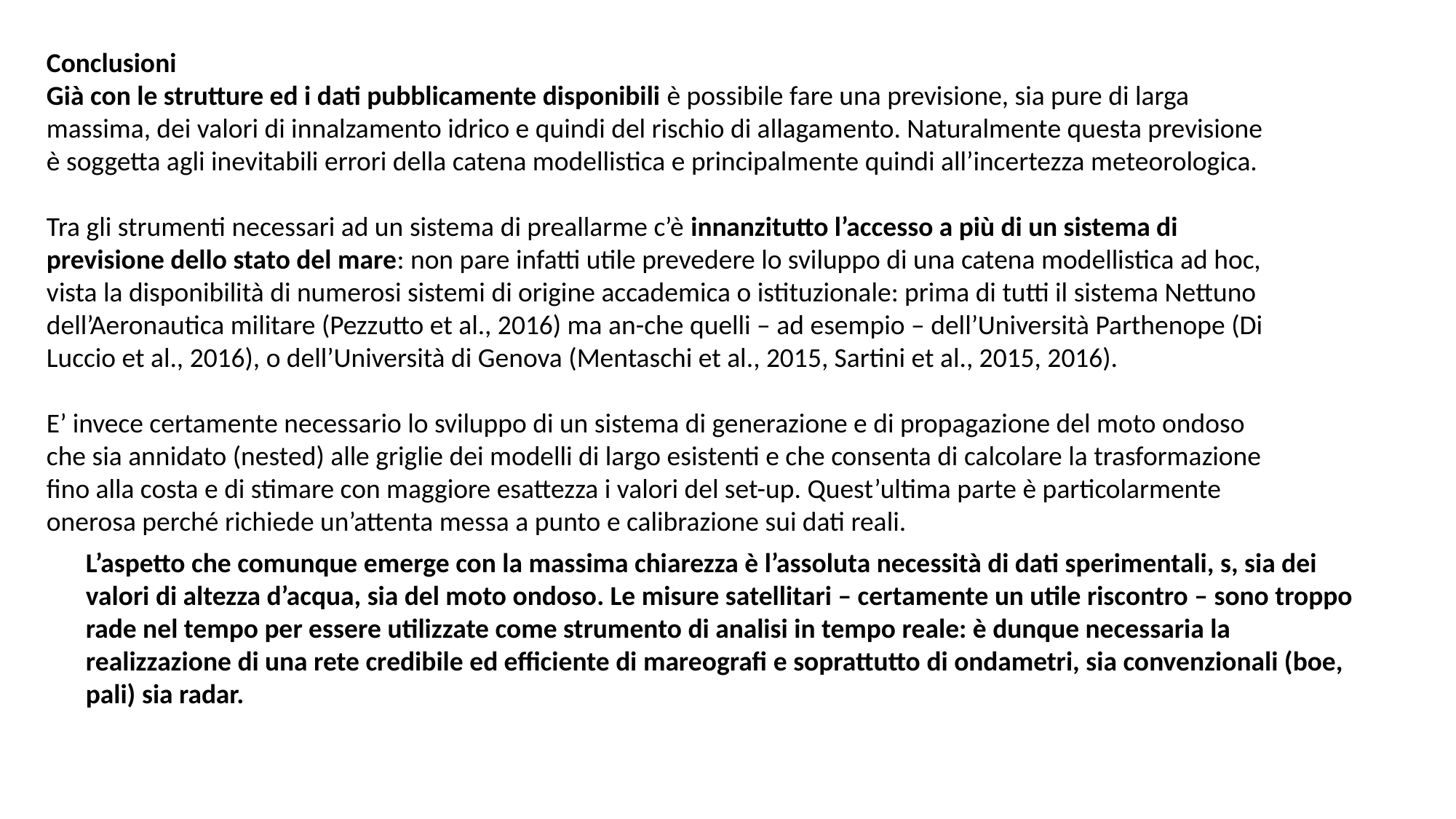

Conclusioni
Già con le strutture ed i dati pubblicamente disponibili è possibile fare una previsione, sia pure di larga massima, dei valori di innalzamento idrico e quindi del rischio di allagamento. Naturalmente questa previsione è soggetta agli inevitabili errori della catena modellistica e principalmente quindi all’incertezza meteorologica.

Tra gli strumenti necessari ad un sistema di preallarme c’è innanzitutto l’accesso a più di un sistema di previsione dello stato del mare: non pare infatti utile prevedere lo sviluppo di una catena modellistica ad hoc, vista la disponibilità di numerosi sistemi di origine accademica o istituzionale: prima di tutti il sistema Nettuno dell’Aeronautica militare (Pezzutto et al., 2016) ma an-che quelli – ad esempio – dell’Università Parthenope (Di Luccio et al., 2016), o dell’Università di Genova (Mentaschi et al., 2015, Sartini et al., 2015, 2016).

E’ invece certamente necessario lo sviluppo di un sistema di generazione e di propagazione del moto ondoso che sia annidato (nested) alle griglie dei modelli di largo esistenti e che consenta di calcolare la trasformazione fino alla costa e di stimare con maggiore esattezza i valori del set-up. Quest’ultima parte è particolarmente onerosa perché richiede un’attenta messa a punto e calibrazione sui dati reali.
L’aspetto che comunque emerge con la massima chiarezza è l’assoluta necessità di dati sperimentali, s, sia dei valori di altezza d’acqua, sia del moto ondoso. Le misure satellitari – certamente un utile riscontro – sono troppo rade nel tempo per essere utilizzate come strumento di analisi in tempo reale: è dunque necessaria la realizzazione di una rete credibile ed efficiente di mareografi e soprattutto di ondametri, sia convenzionali (boe, pali) sia radar.